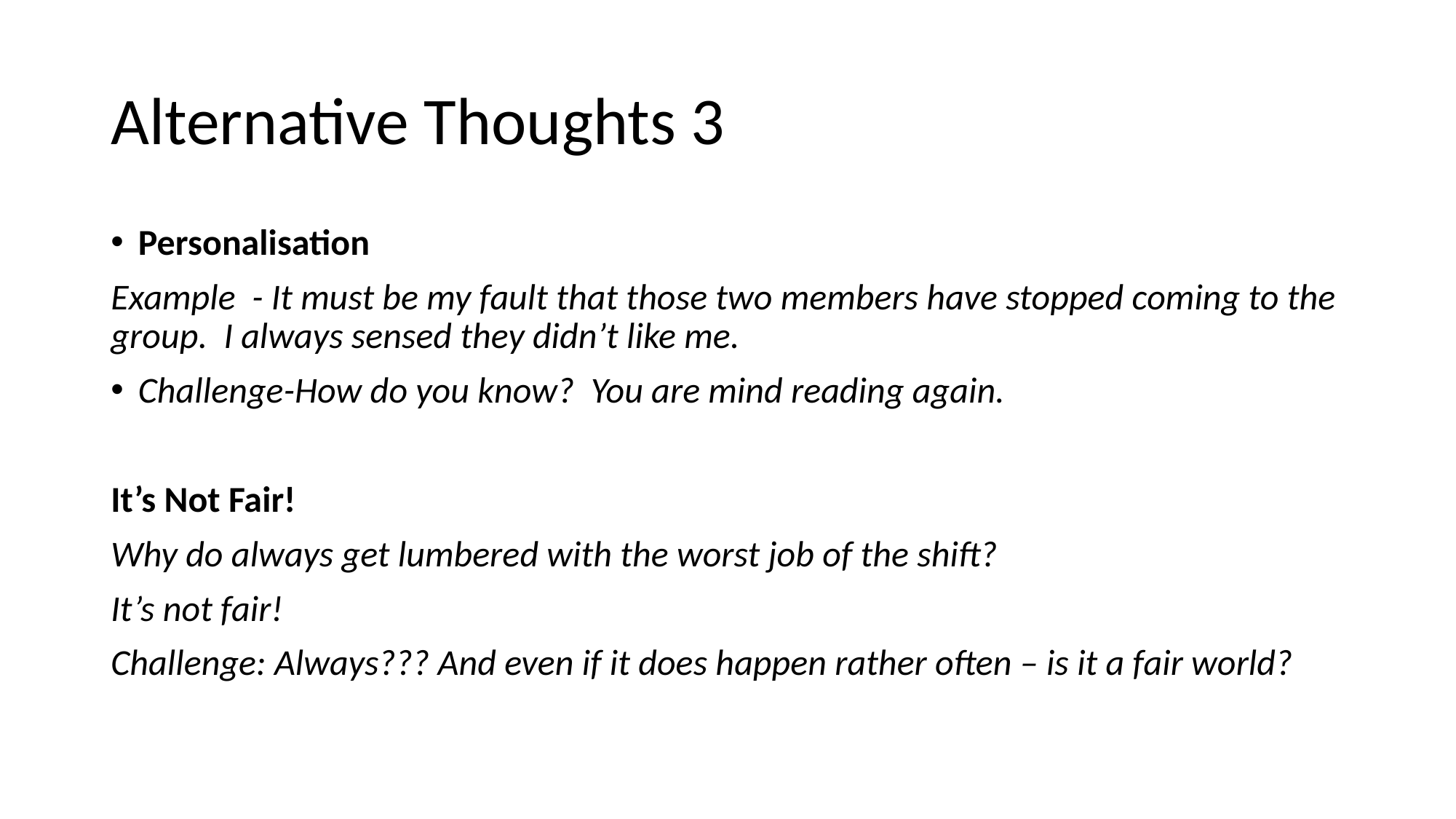

# Alternative Thoughts 3
Personalisation
Example  - It must be my fault that those two members have stopped coming to the group.  I always sensed they didn’t like me.
Challenge-How do you know?  You are mind reading again.

It’s Not Fair!
Why do always get lumbered with the worst job of the shift?
It’s not fair!
Challenge: Always??? And even if it does happen rather often – is it a fair world?